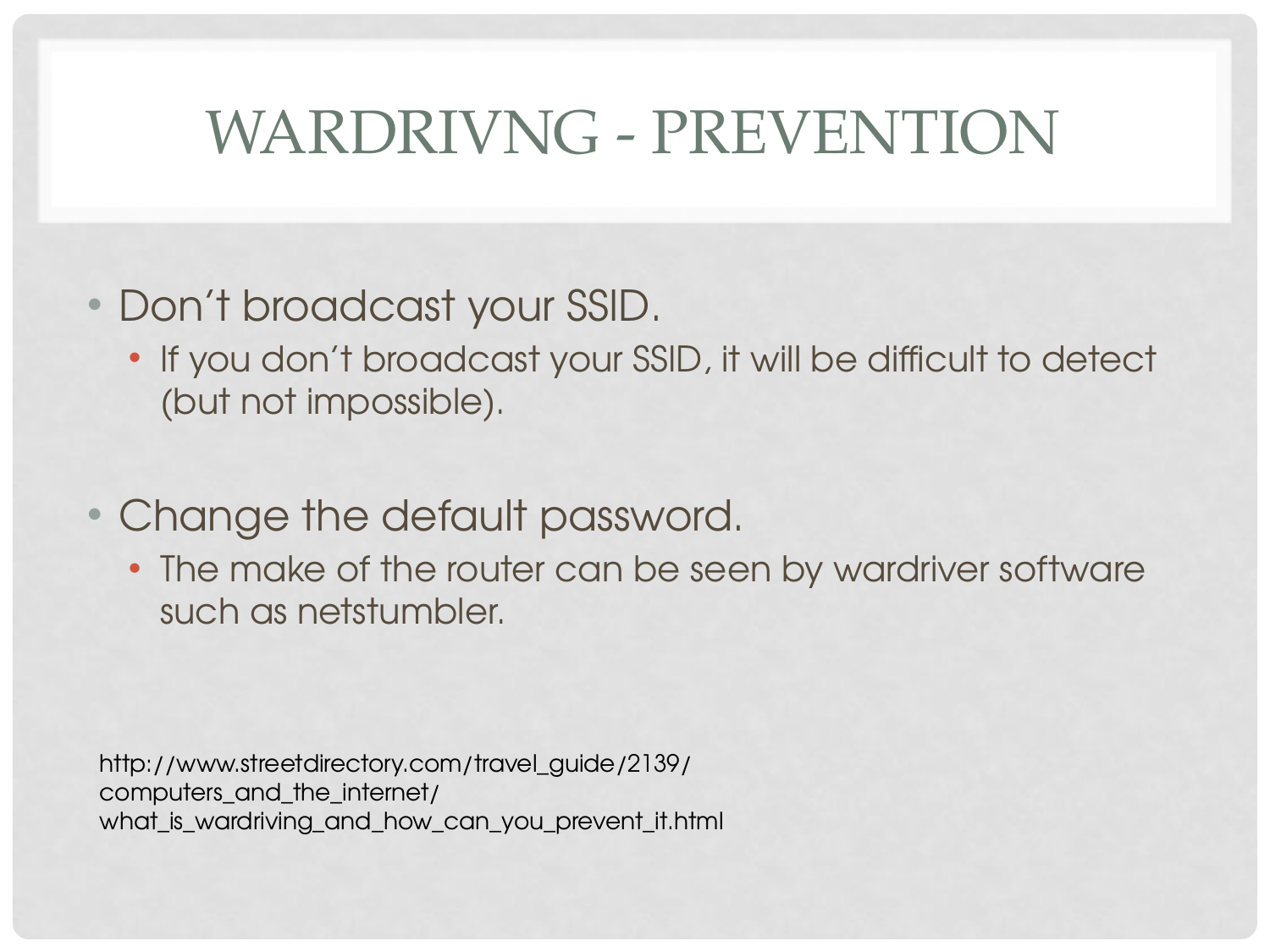

# Wardrivng - prevention
Don’t broadcast your SSID.
If you don’t broadcast your SSID, it will be difficult to detect (but not impossible).

Change the default password.
The make of the router can be seen by wardriver software such as netstumbler.
http://www.streetdirectory.com/travel_guide/2139/computers_and_the_internet/what_is_wardriving_and_how_can_you_prevent_it.html